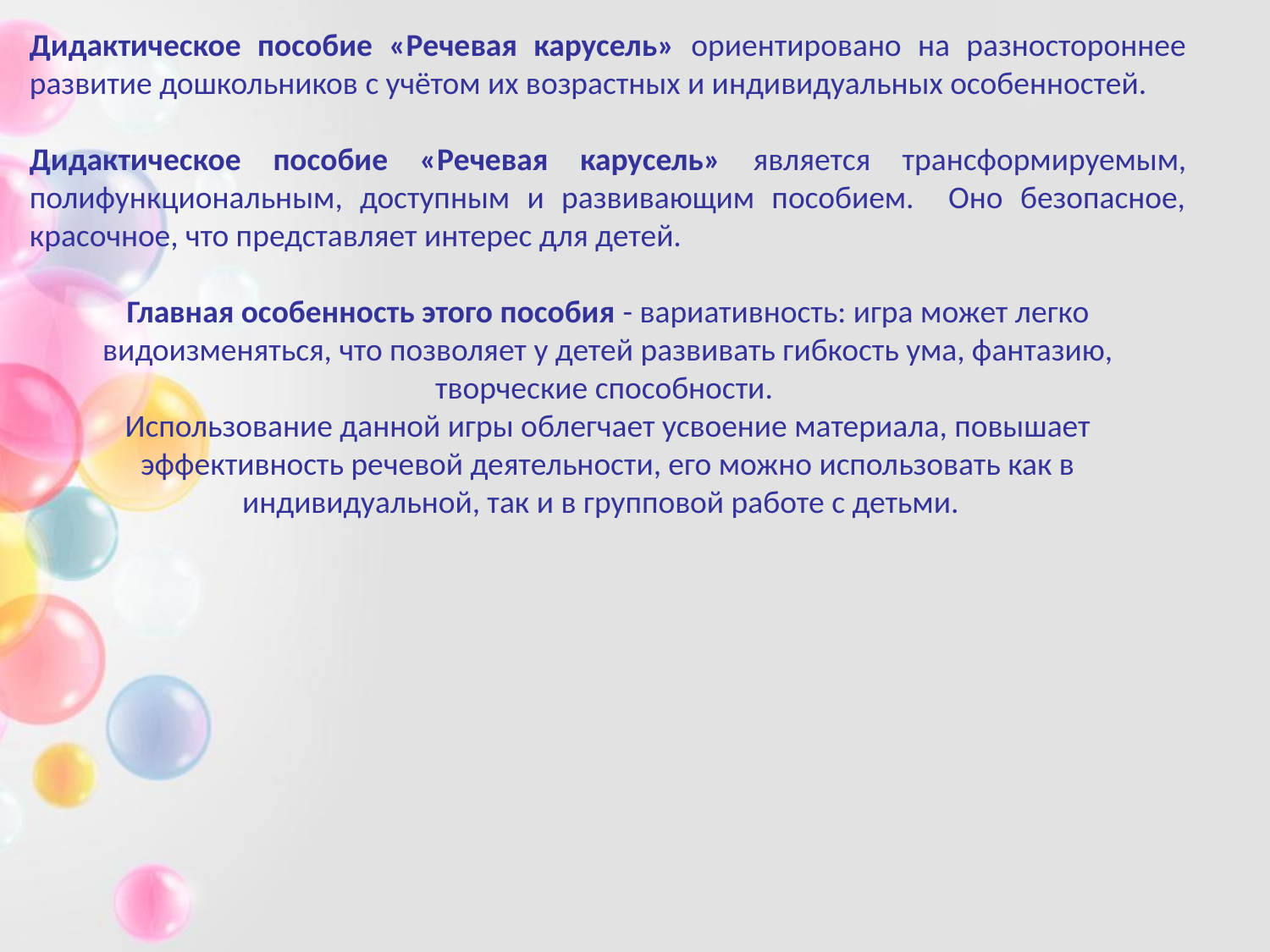

Дидактическое пособие «Речевая карусель» ориентировано на разностороннее развитие дошкольников с учётом их возрастных и индивидуальных особенностей.

Дидактическое пособие «Речевая карусель» является трансформируемым, полифункциональным, доступным и развивающим пособием.  Оно безопасное, красочное, что представляет интерес для детей.

Главная особенность этого пособия - вариативность: игра может легко видоизменяться, что позволяет у детей развивать гибкость ума, фантазию, творческие способности.
Использование данной игры облегчает усвоение материала, повышает эффективность речевой деятельности, его можно использовать как в индивидуальной, так и в групповой работе с детьми.